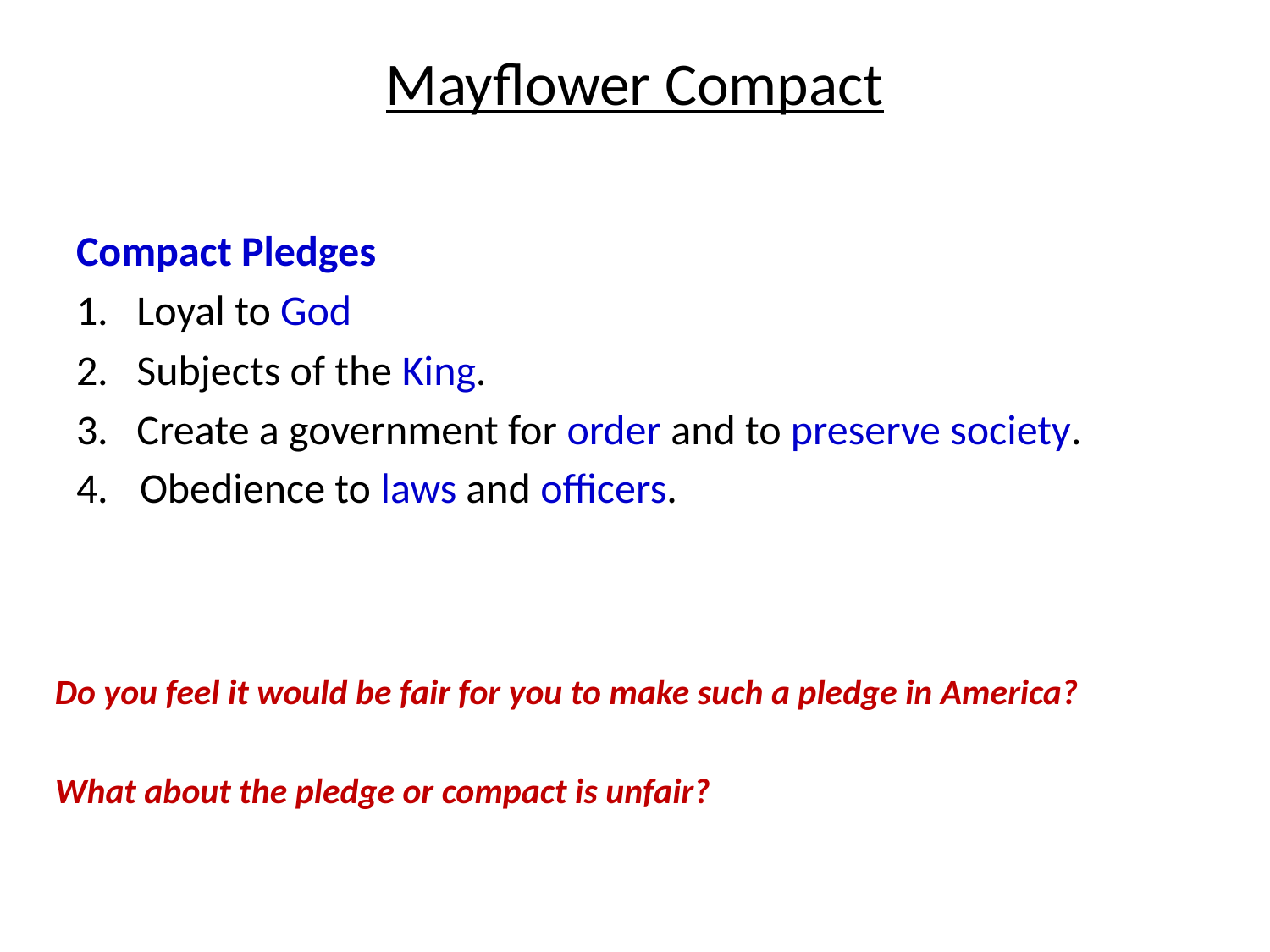

# Mayflower Compact

Compact Pledges
1.   Loyal to God
2.   Subjects of the King.
3.   Create a government for order and to preserve society.
Obedience to laws and officers.

Do you feel it would be fair for you to make such a pledge in America?

What about the pledge or compact is unfair?